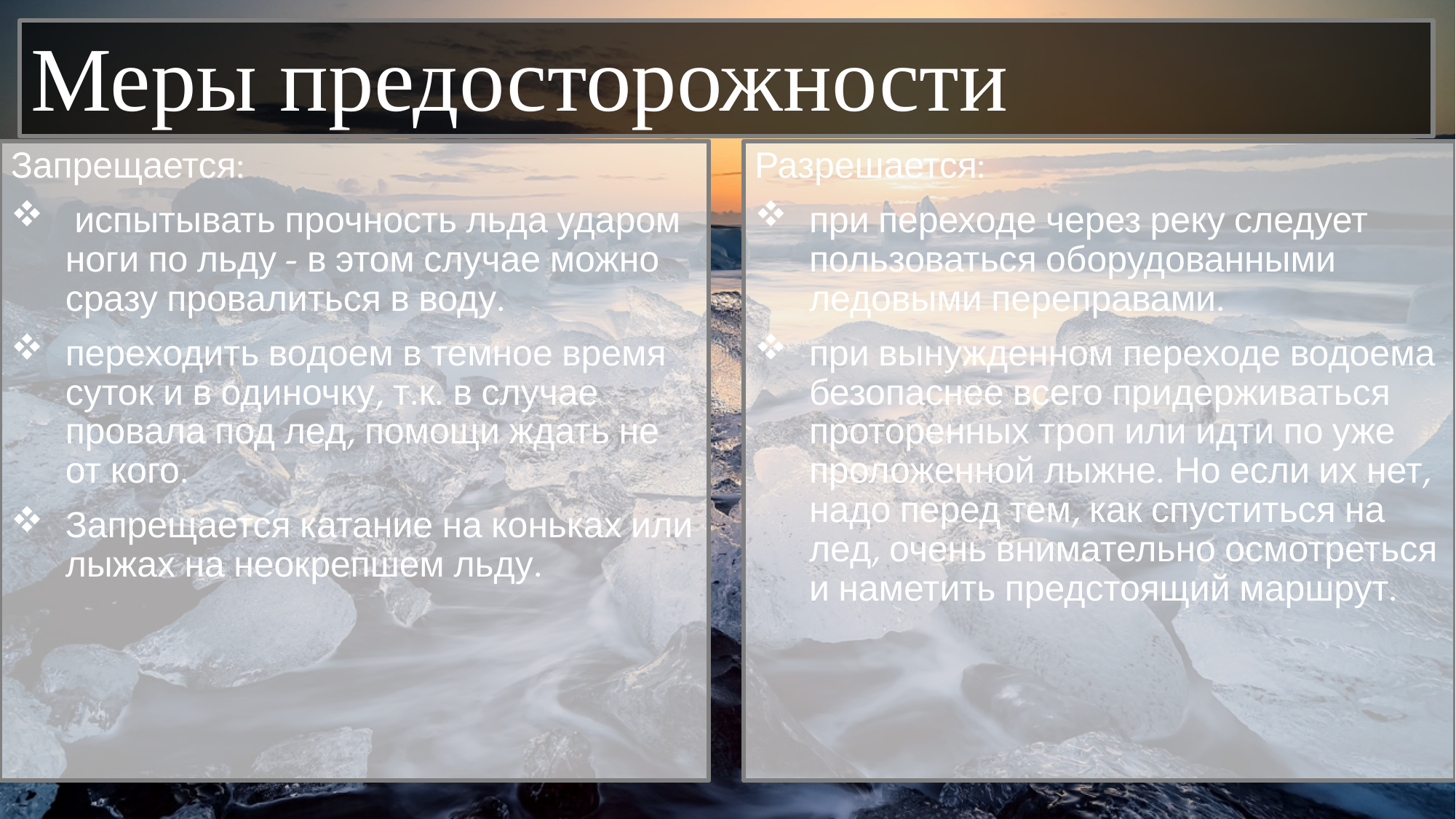

# Меры предосторожности
Разрешается:
при переходе через реку следует пользоваться оборудованными ледовыми переправами.
при вынужденном переходе водоема безопаснее всего придерживаться проторенных троп или идти по уже проложенной лыжне. Но если их нет, надо перед тем, как спуститься на лед, очень внимательно осмотреться и наметить предстоящий маршрут.

Запрещается:
 испытывать прочность льда ударом ноги по льду - в этом случае можно сразу провалиться в воду.
переходить водоем в темное время суток и в одиночку, т.к. в случае провала под лед, помощи ждать не от кого.
Запрещается катание на коньках или лыжах на неокрепшем льду.